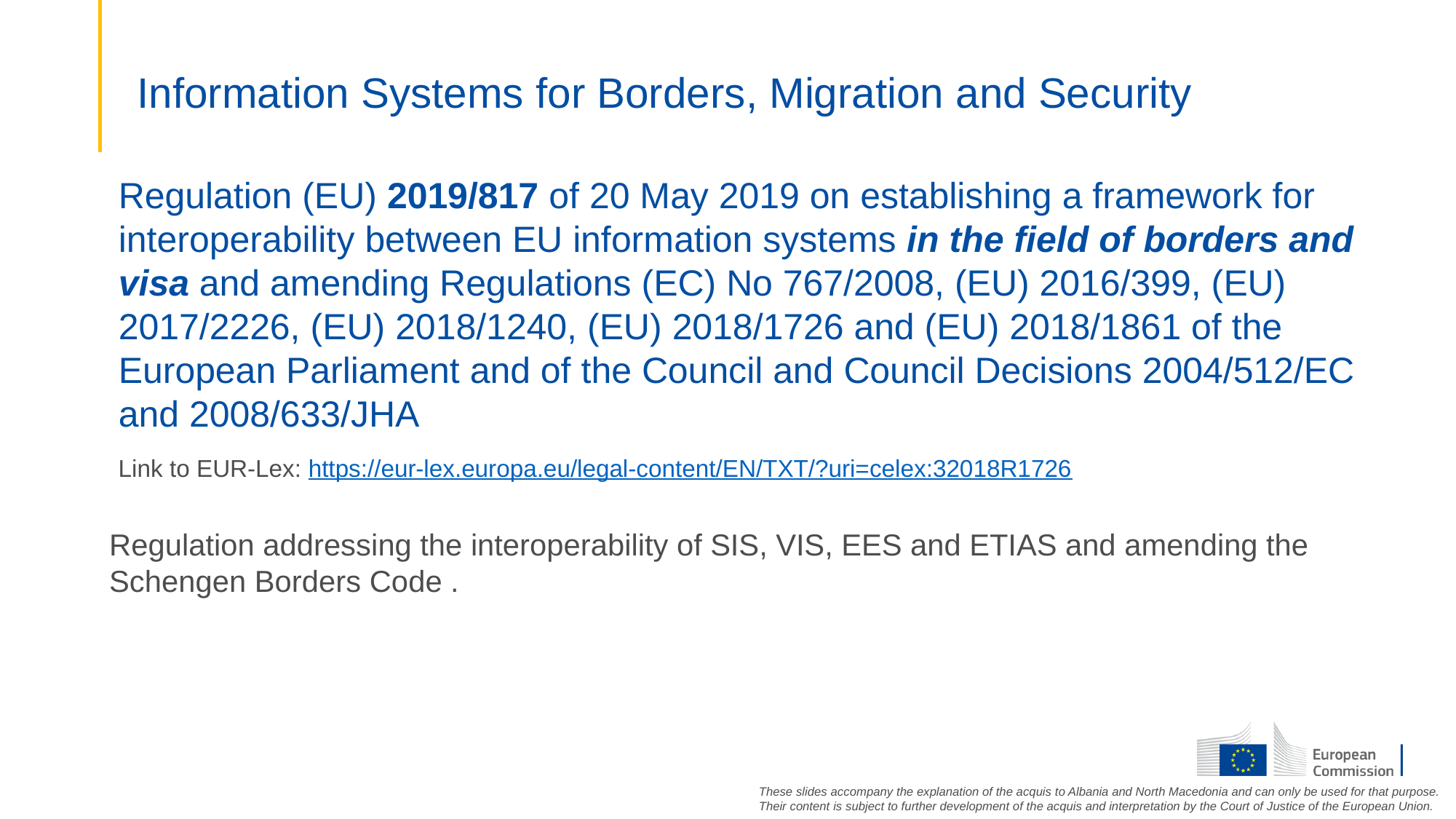

# Information Systems for Borders, Migration and Security
Regulation (EU) 2019/817 of 20 May 2019 on establishing a framework for interoperability between EU information systems in the field of borders and visa and amending Regulations (EC) No 767/2008, (EU) 2016/399, (EU) 2017/2226, (EU) 2018/1240, (EU) 2018/1726 and (EU) 2018/1861 of the European Parliament and of the Council and Council Decisions 2004/512/EC and 2008/633/JHA

Link to EUR-Lex: https://eur-lex.europa.eu/legal-content/EN/TXT/?uri=celex:32018R1726

Regulation addressing the interoperability of SIS, VIS, EES and ETIAS and amending the Schengen Borders Code .